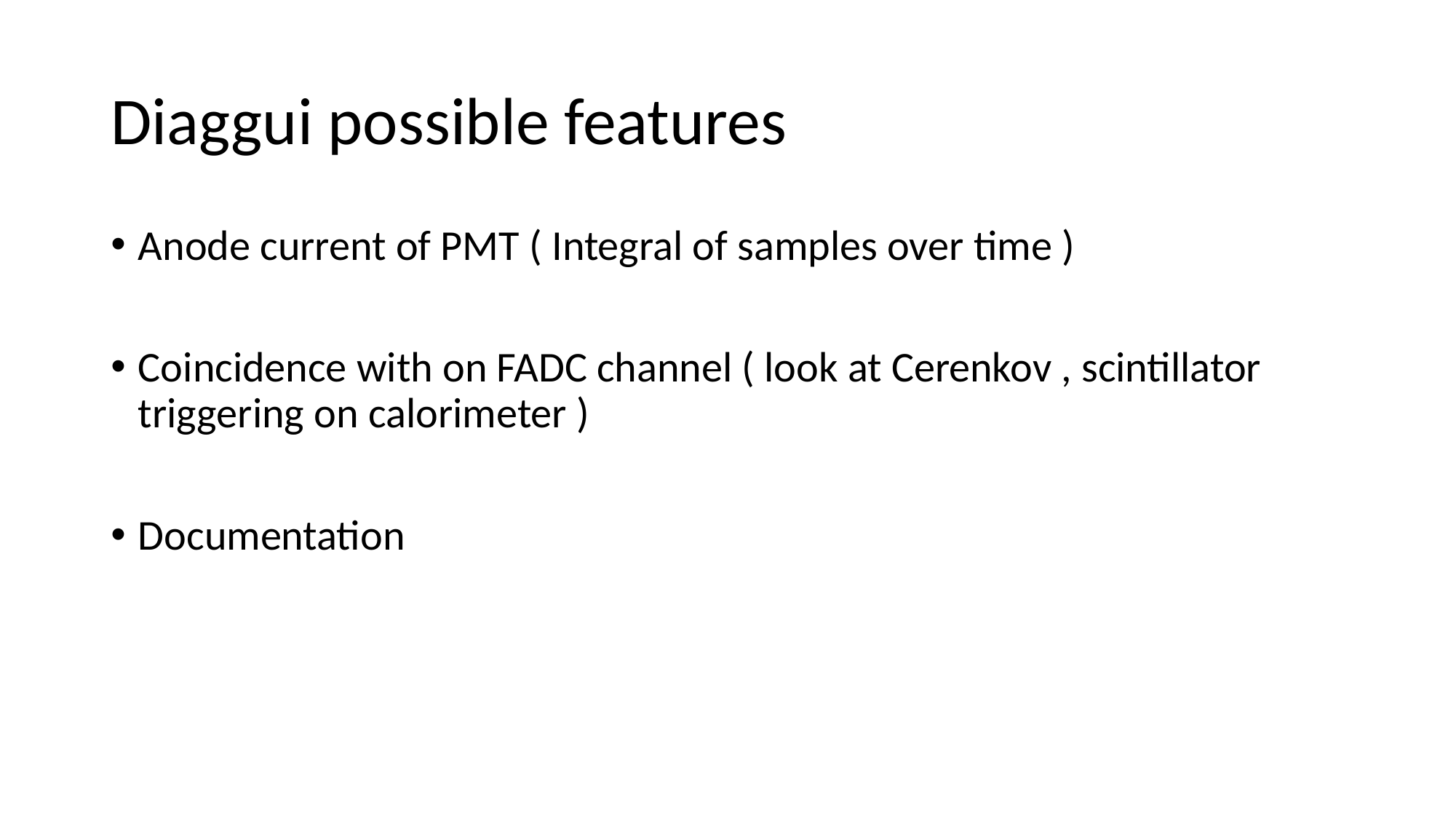

# Diaggui possible features
Anode current of PMT ( Integral of samples over time )

Coincidence with on FADC channel ( look at Cerenkov , scintillator triggering on calorimeter )

Documentation